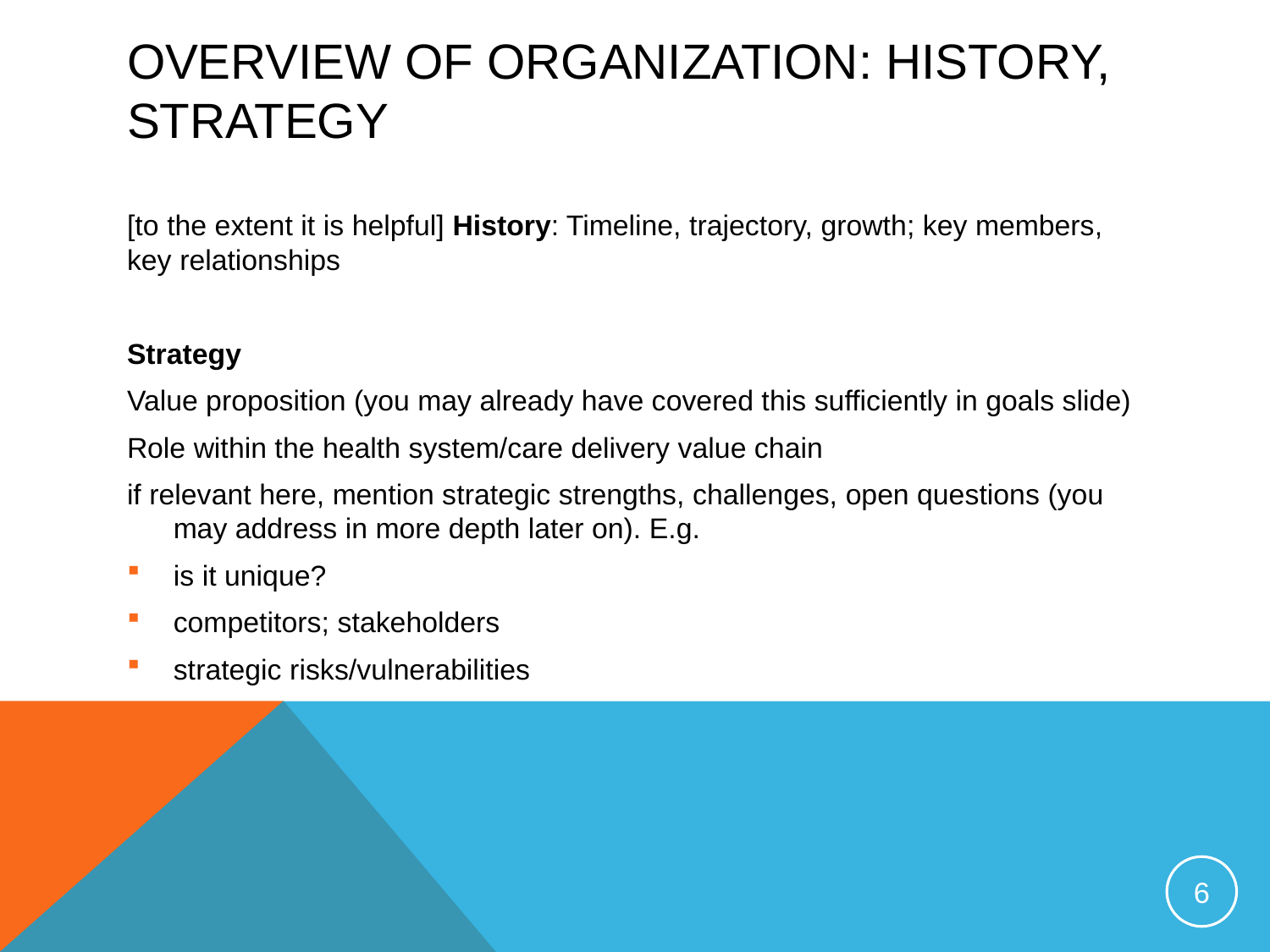

# Overview of organization: History, strategy
[to the extent it is helpful] History: Timeline, trajectory, growth; key members, key relationships

Strategy
Value proposition (you may already have covered this sufficiently in goals slide)
Role within the health system/care delivery value chain
if relevant here, mention strategic strengths, challenges, open questions (you may address in more depth later on). E.g.
is it unique?
competitors; stakeholders
strategic risks/vulnerabilities

6